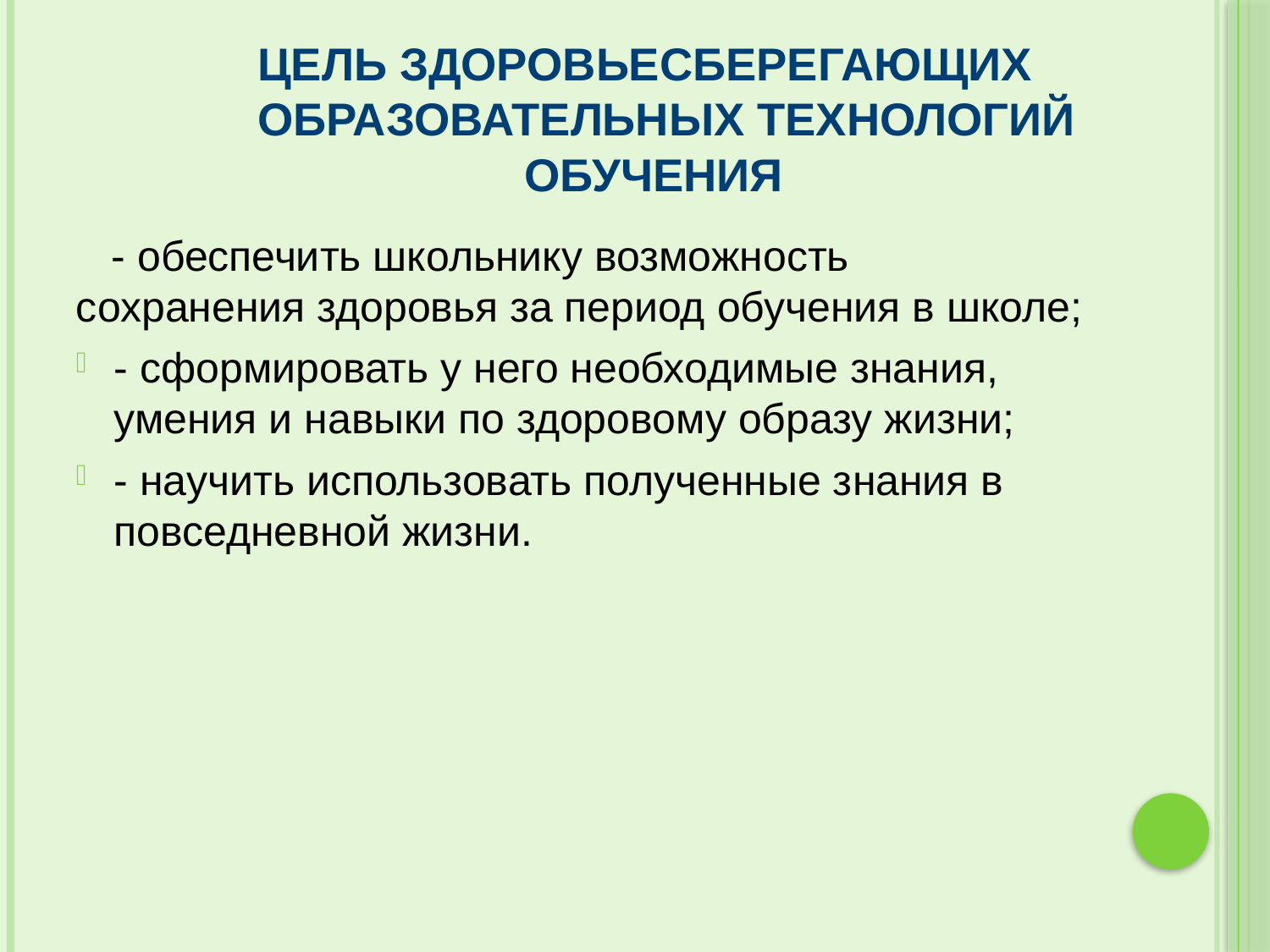

# Цель здоровьесберегающих образовательных технологий обучения
   - обеспечить школьнику возможность сохранения здоровья за период обучения в школе;
- сформировать у него необходимые знания, умения и навыки по здоровому образу жизни;
- научить использовать полученные знания в повседневной жизни.